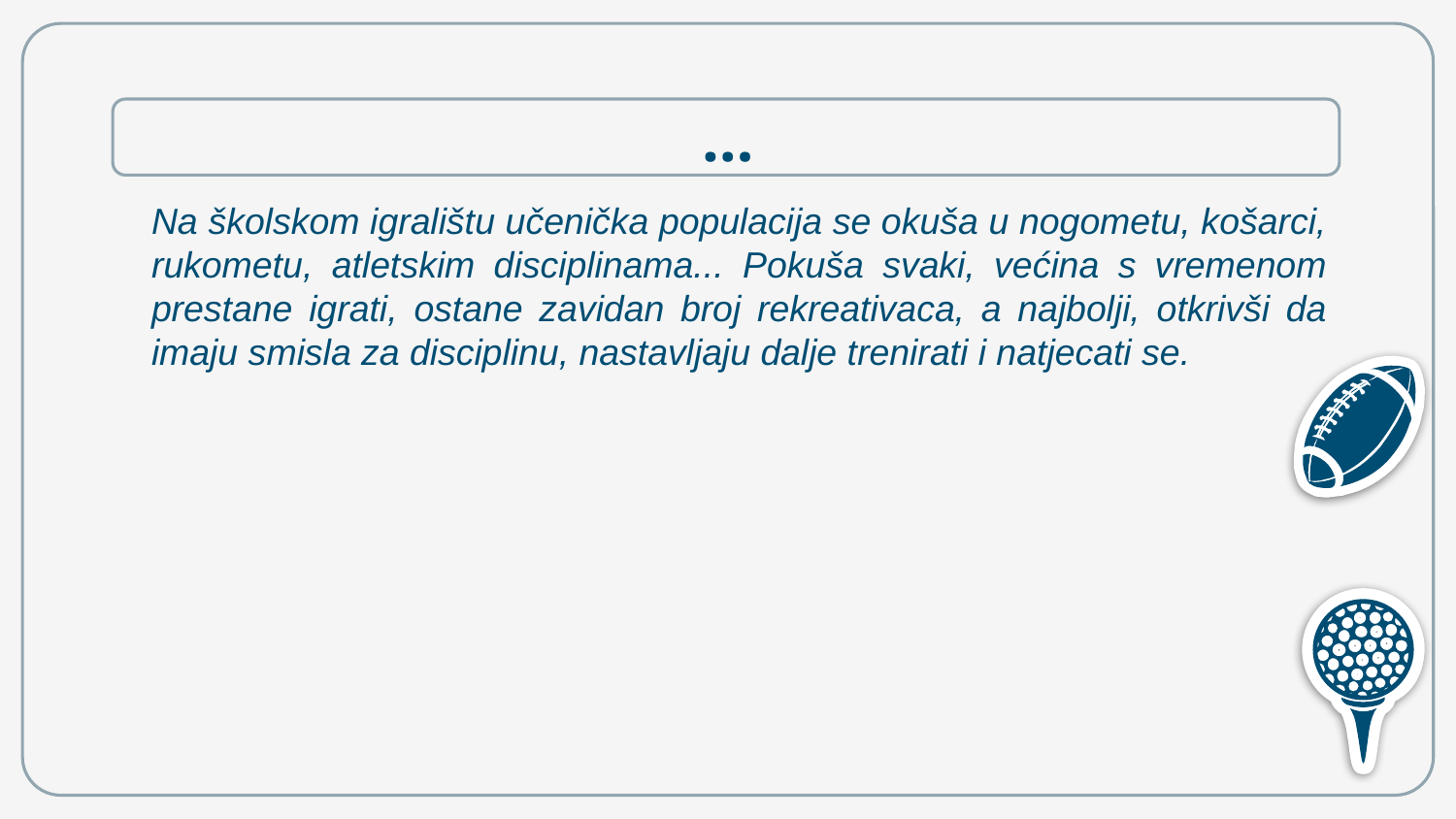

# …

Na školskom igralištu učenička populacija se okuša u nogometu, košarci, rukometu, atletskim disciplinama... Pokuša svaki, većina s vremenom prestane igrati, ostane zavidan broj rekreativaca, a najbolji, otkrivši da imaju smisla za disciplinu, nastavljaju dalje trenirati i natjecati se.